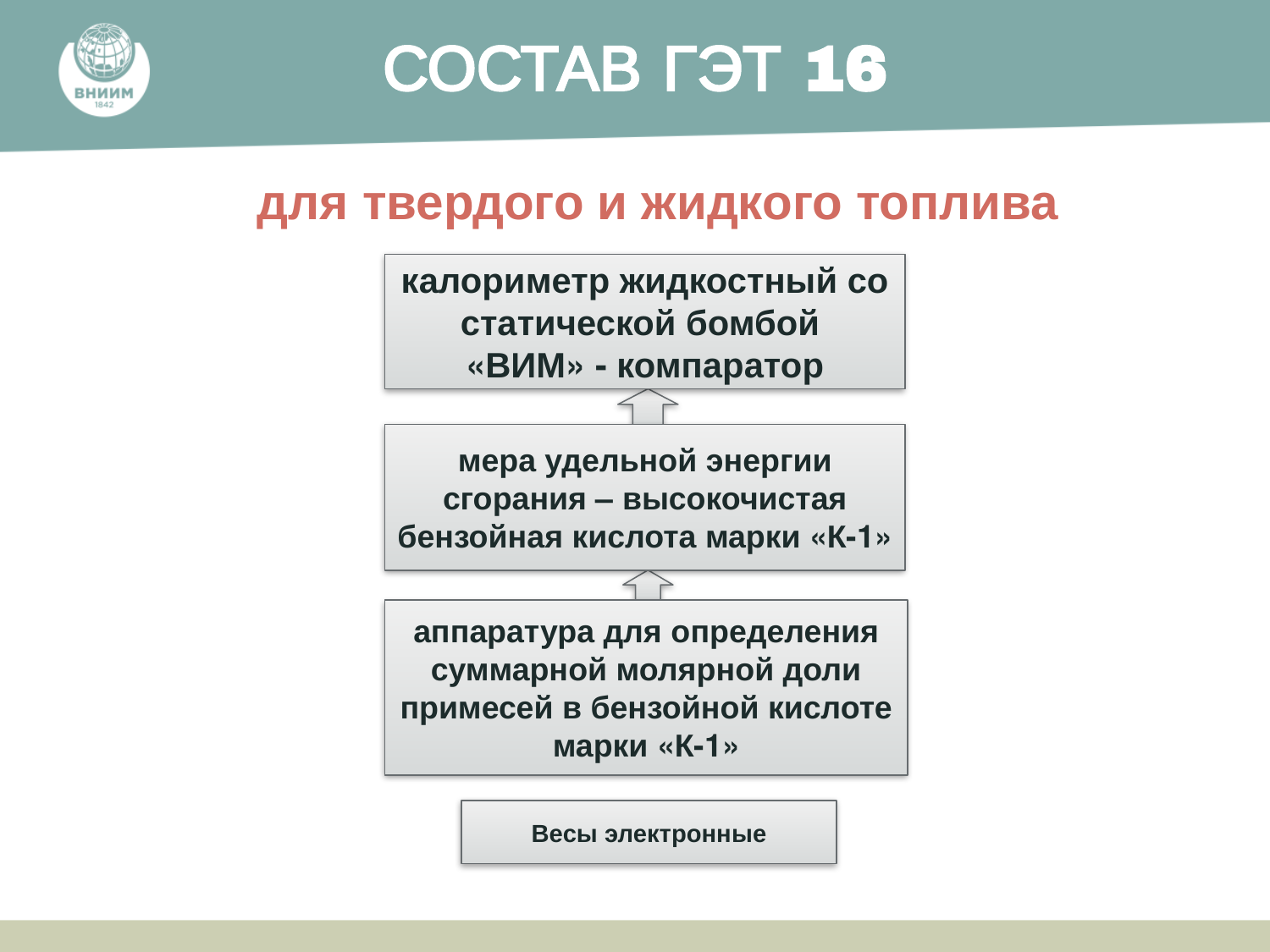

СОСТАВ ГЭТ 16
для твердого и жидкого топлива
калориметр жидкостный со статической бомбой
«ВИМ» - компаратор

мера удельной энергии сгорания – высокочистая бензойная кислота марки «К-1»

аппаратура для определения суммарной молярной доли примесей в бензойной кислоте марки «К-1»
Весы электронные